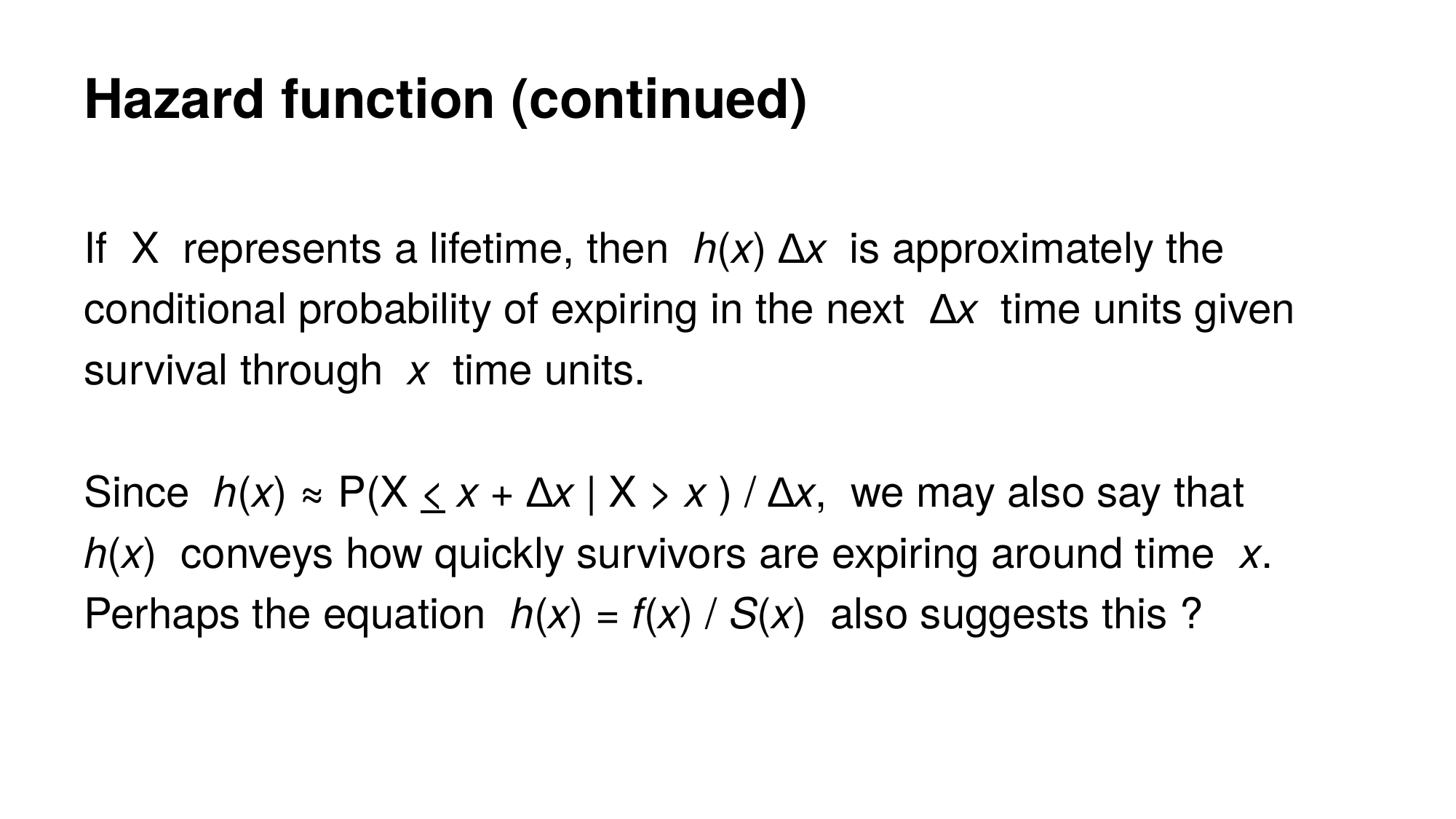

# Hazard function (continued)
If  X  represents a lifetime, then  h(x) ∆x  is approximately the conditional probability of expiring in the next  ∆x  time units given survival through  x  time units.

Since  h(x) ≈ P(X < x + ∆x | X > x ) / ∆x,  we may also say that  h(x)  conveys how quickly survivors are expiring around time  x.  Perhaps the equation  h(x) = f(x) / S(x)  also suggests this ?